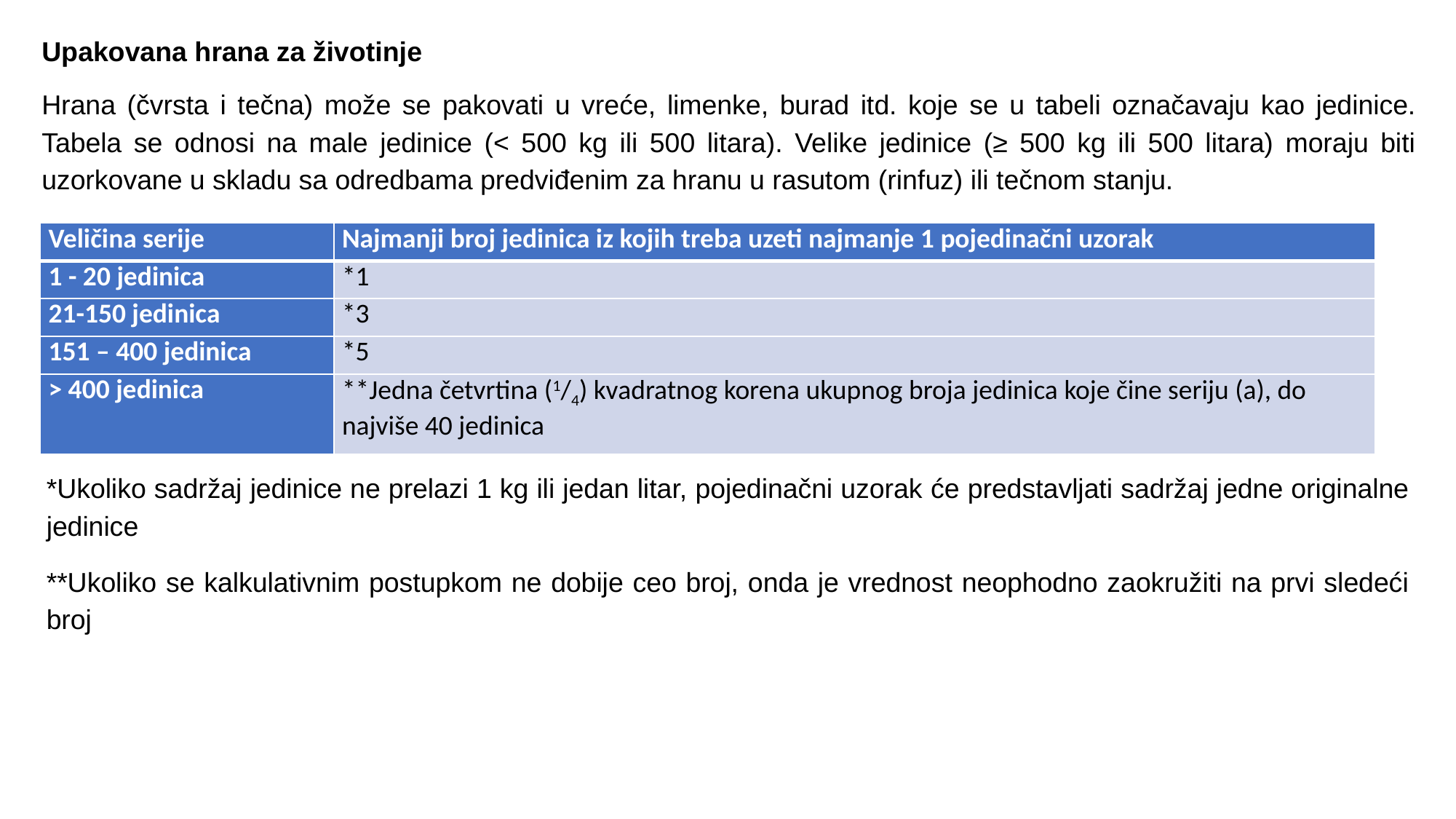

Upakovana hrana za životinje
Hrana (čvrsta i tečna) može se pakovati u vreće, limenke, burad itd. koje se u tabeli označavaju kao jedinice. Tabela se odnosi na male jedinice (< 500 kg ili 500 litara). Velike jedinice (≥ 500 kg ili 500 litara) moraju biti uzorkovane u skladu sa odredbama predviđenim za hranu u rasutom (rinfuz) ili tečnom stanju.
| Veličina serije | Najmanji broj jedinica iz kojih treba uzeti najmanje 1 pojedinačni uzorak |
| --- | --- |
| 1 - 20 jedinica | \*1 |
| 21-150 jedinica | \*3 |
| 151 – 400 jedinica | \*5 |
| > 400 jedinica | \*\*Jedna četvrtina (1/4) kvadratnog korena ukupnog broja jedinica koje čine seriju (a), do najviše 40 jedinica |
*Ukoliko sadržaj jedinice ne prelazi 1 kg ili jedan litar, pojedinačni uzorak će predstavljati sadržaj jedne originalne jedinice
**Ukoliko se kalkulativnim postupkom ne dobije ceo broj, onda je vrednost neophodno zaokružiti na prvi sledeći broj